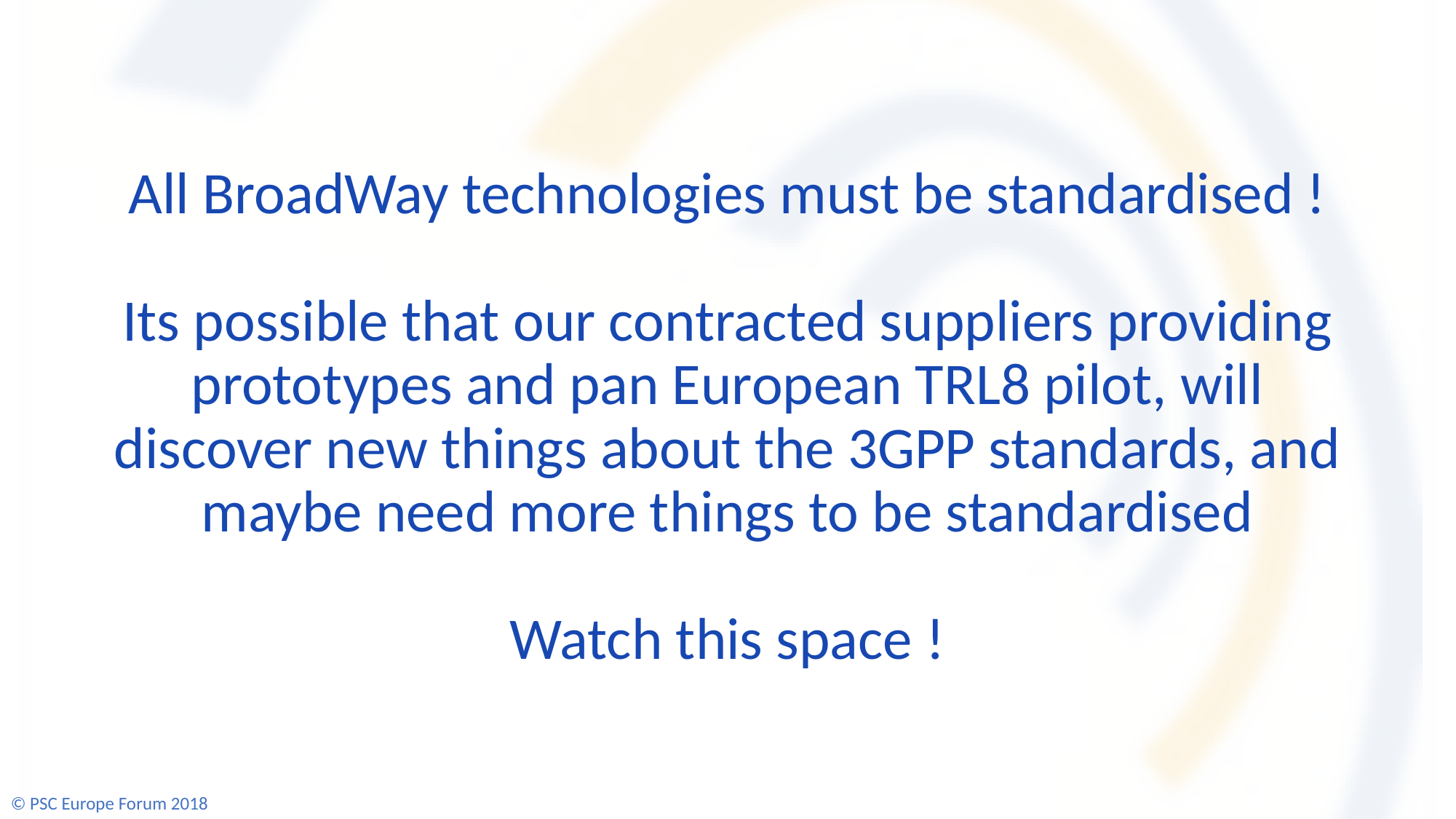

All BroadWay technologies must be standardised !

Its possible that our contracted suppliers providing prototypes and pan European TRL8 pilot, will discover new things about the 3GPP standards, and maybe need more things to be standardised

Watch this space !